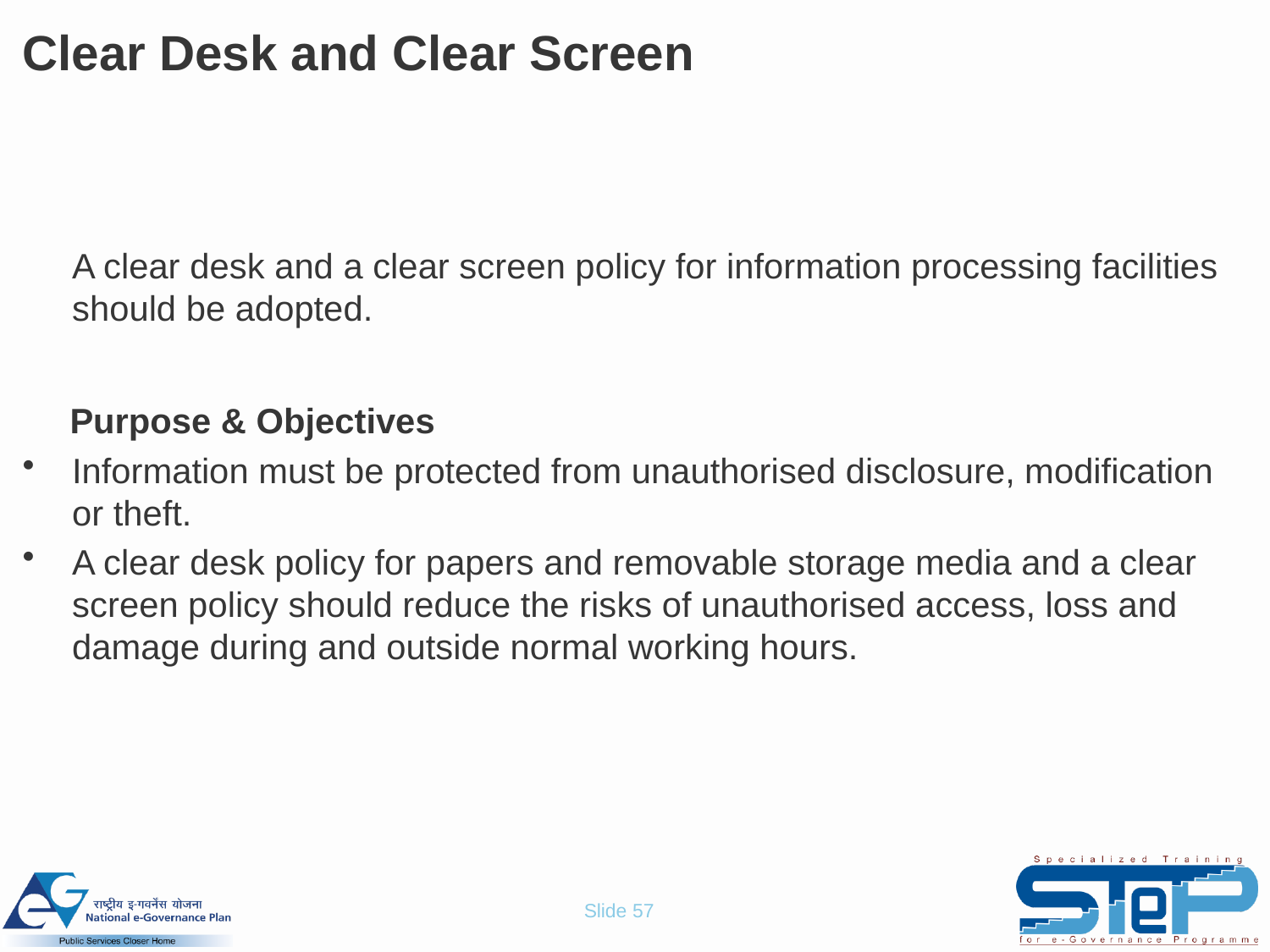

# Clear Desk and Clear Screen
	A clear desk and a clear screen policy for information processing facilities should be adopted.

	Purpose & Objectives
Information must be protected from unauthorised disclosure, modification or theft.
A clear desk policy for papers and removable storage media and a clear screen policy should reduce the risks of unauthorised access, loss and damage during and outside normal working hours.